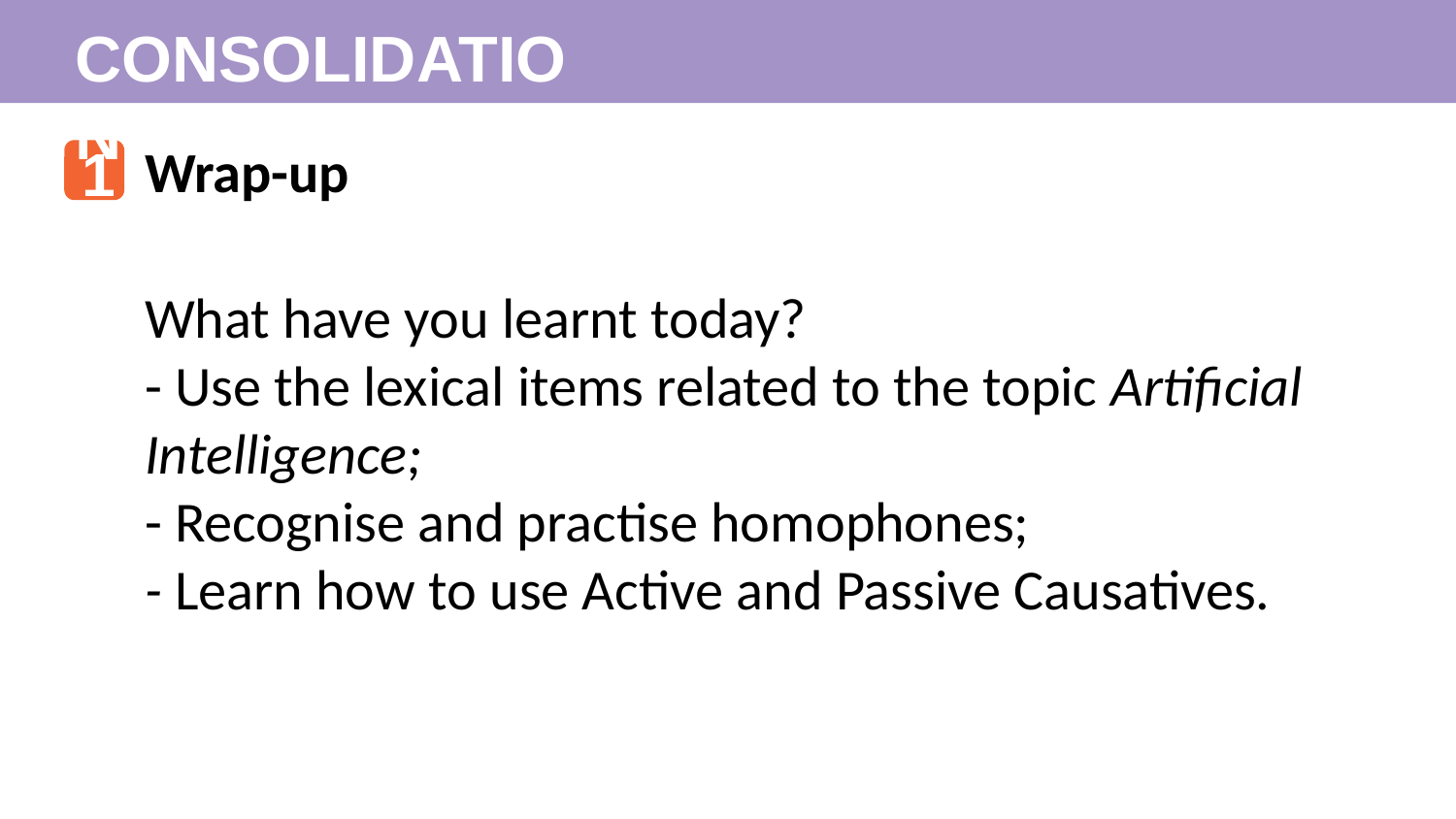

CONSOLIDATION
1
Wrap-up

What have you learnt today?
- Use the lexical items related to the topic Artificial Intelligence;
- Recognise and practise homophones;
- Learn how to use Active and Passive Causatives.